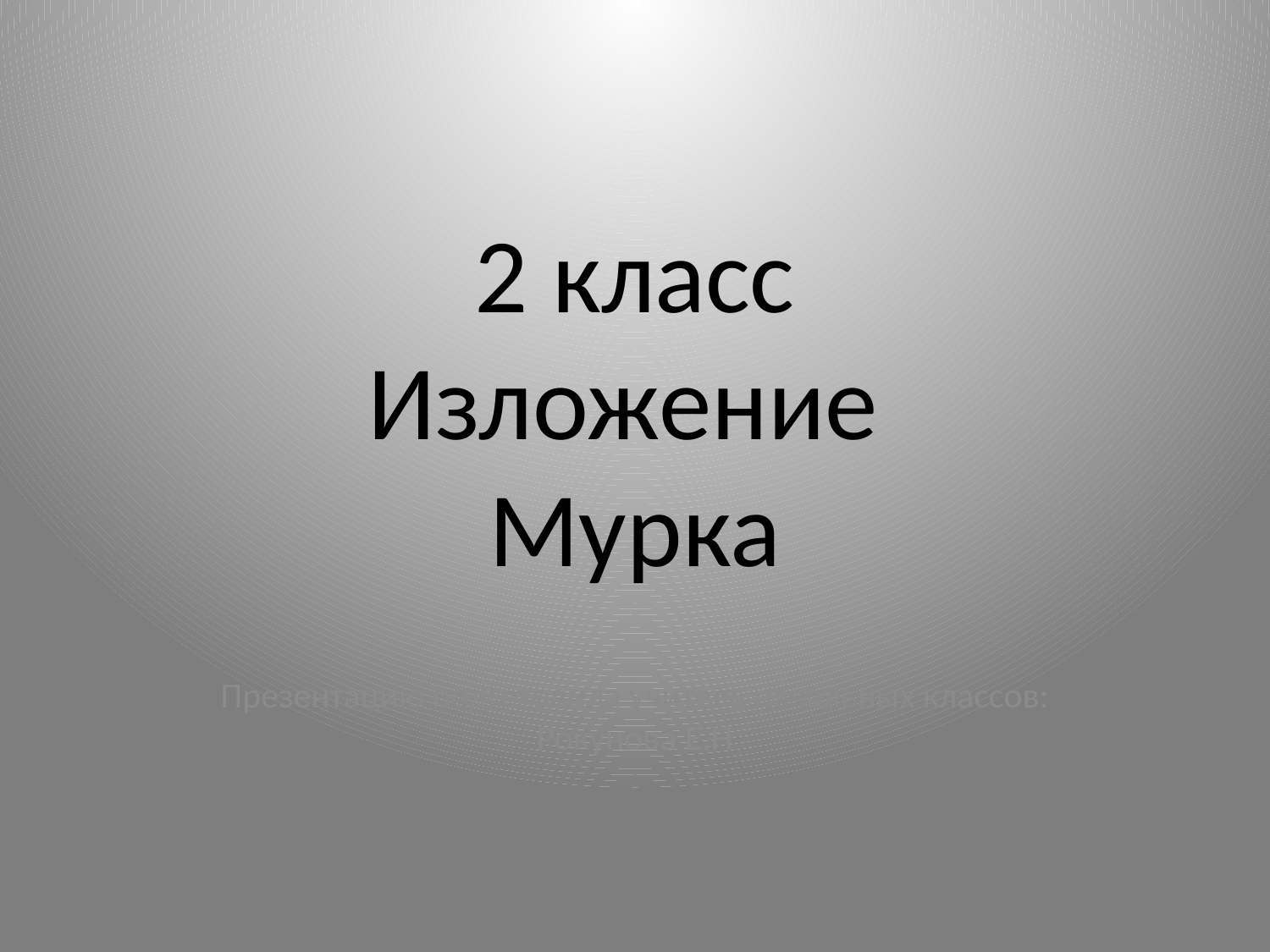

# 2 класс Изложение Мурка
Презентацию подготовила учитель начальных классов: Рокунова Е.Н